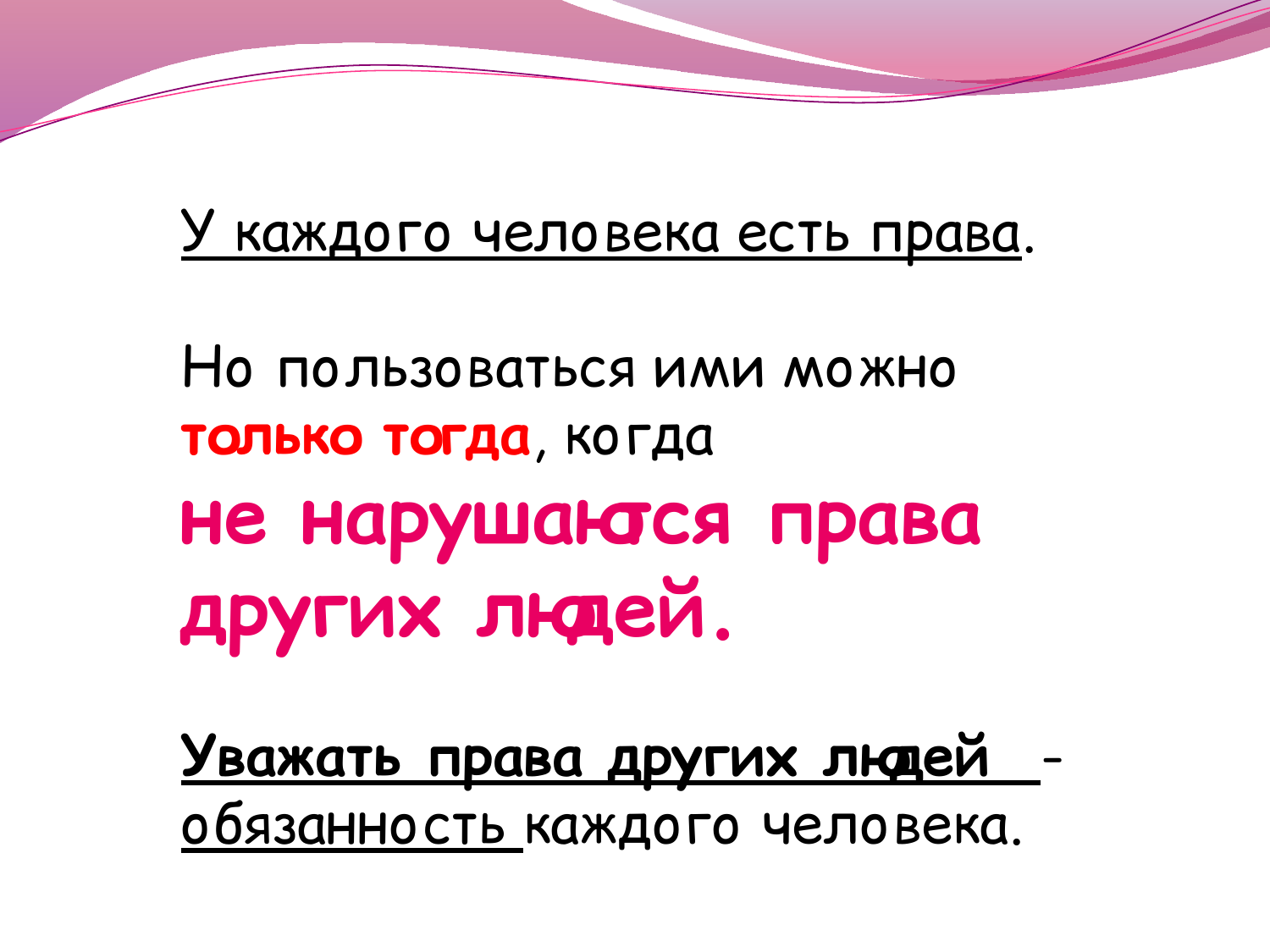

У каждого человека есть права.

Но пользоваться ими можно только тогда, когда
не нарушаются права других людей.

Уважать права других людей  - обязанность каждого человека.